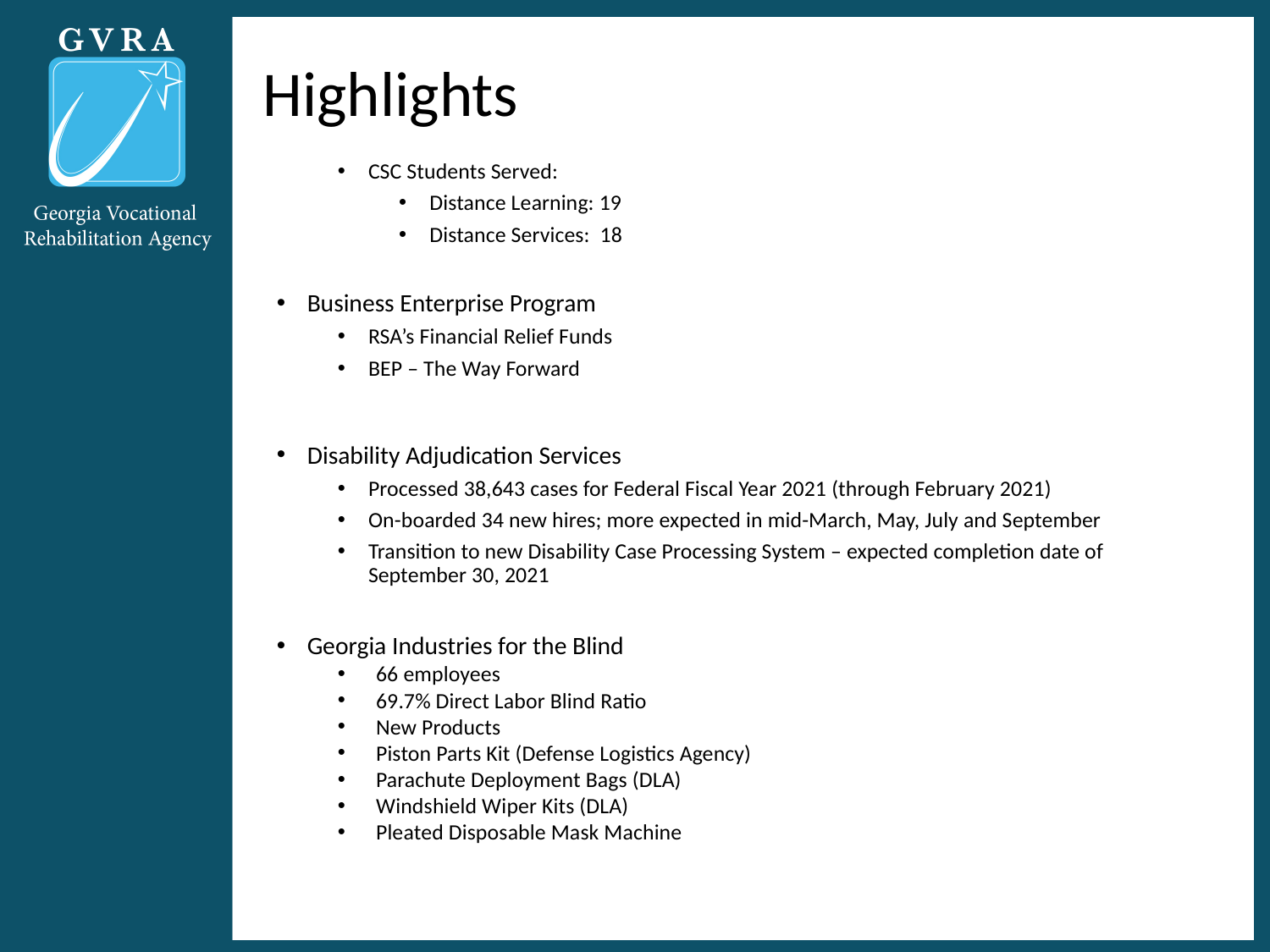

Highlights
CSC Students Served:
Distance Learning: 19
Distance Services:  18

Business Enterprise Program
RSA’s Financial Relief Funds
BEP – The Way Forward

Disability Adjudication Services
Processed 38,643 cases for Federal Fiscal Year 2021 (through February 2021)
On-boarded 34 new hires; more expected in mid-March, May, July and September
Transition to new Disability Case Processing System – expected completion date of September 30, 2021

Georgia Industries for the Blind
66 employees
69.7% Direct Labor Blind Ratio
New Products
Piston Parts Kit (Defense Logistics Agency)
Parachute Deployment Bags (DLA)
Windshield Wiper Kits (DLA)
Pleated Disposable Mask Machine